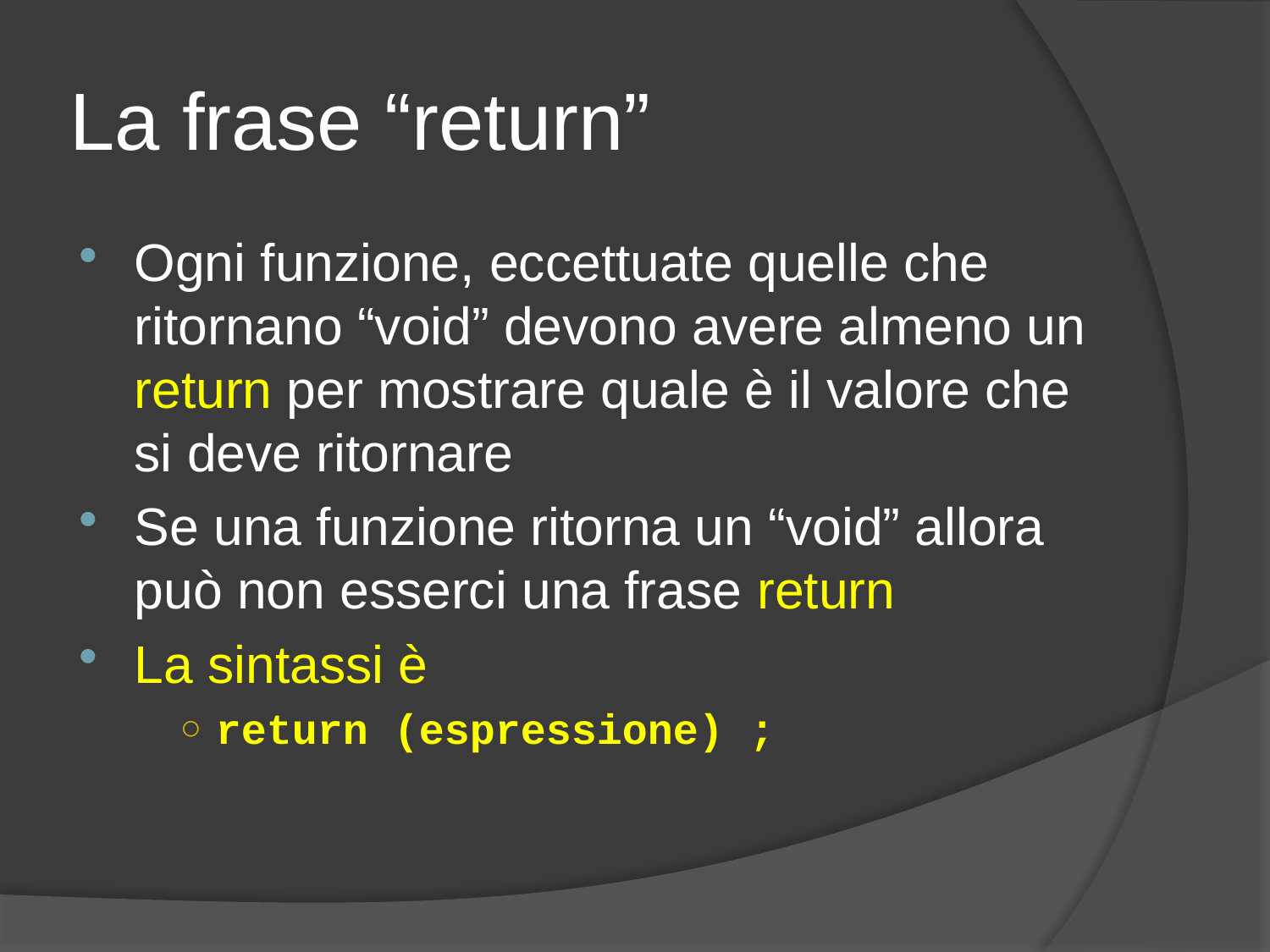

# La frase “return”
Ogni funzione, eccettuate quelle che ritornano “void” devono avere almeno un return per mostrare quale è il valore che si deve ritornare
Se una funzione ritorna un “void” allora può non esserci una frase return
La sintassi è
return (espressione) ;